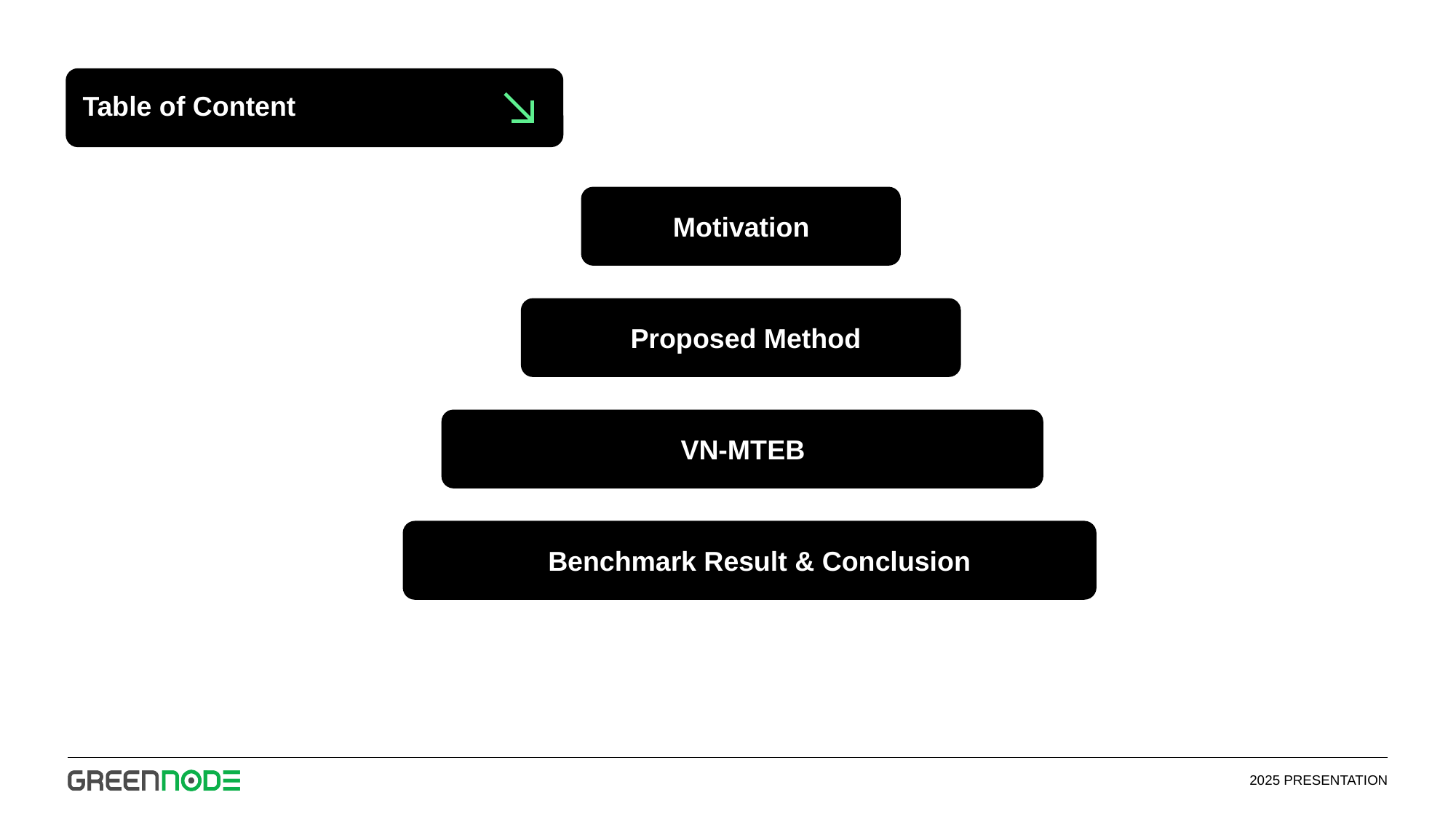

Table of Content

Motivation

Proposed Method

VN-MTEB

Benchmark Result & Conclusion